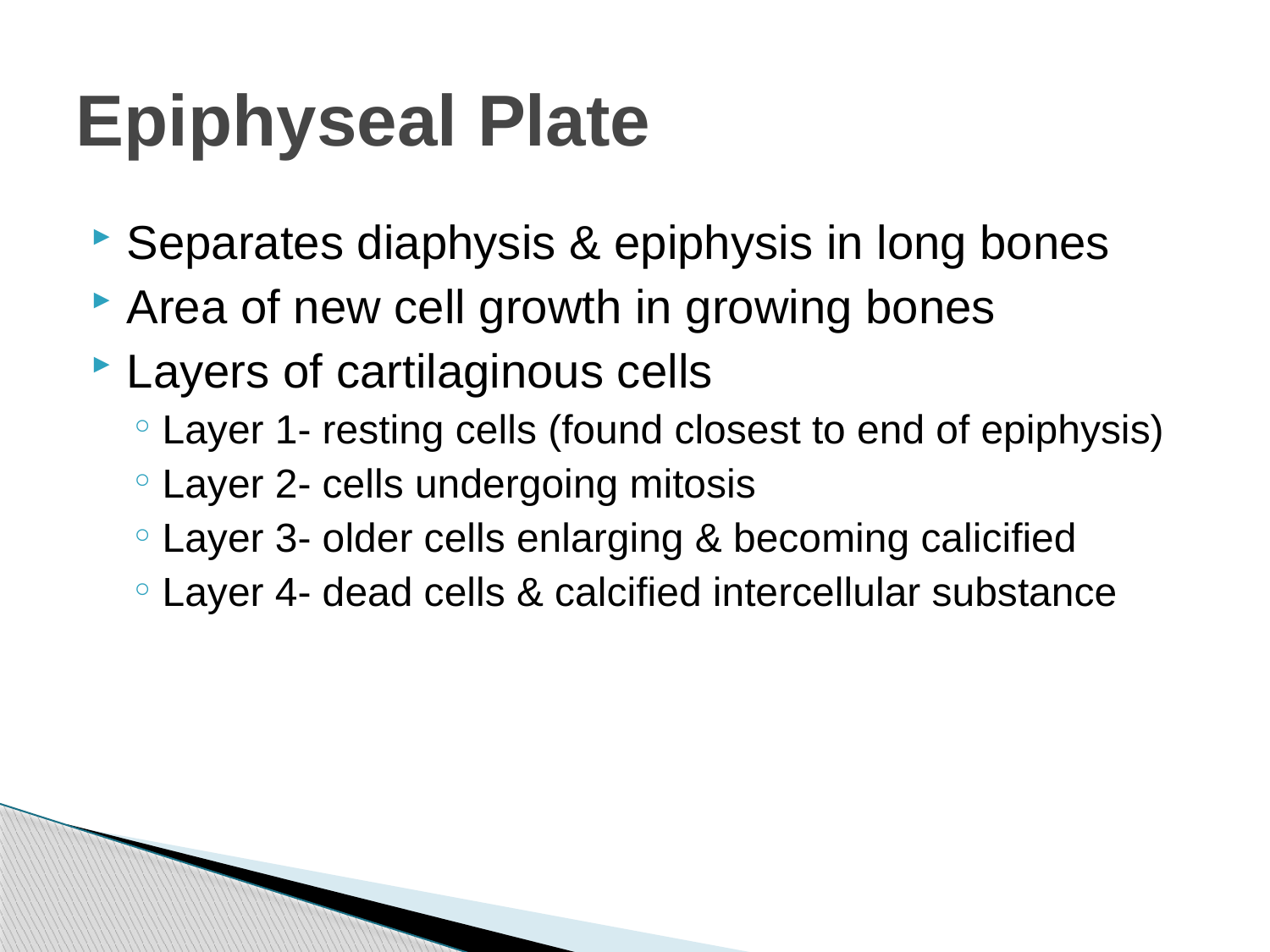

# Epiphyseal Plate
Separates diaphysis & epiphysis in long bones
Area of new cell growth in growing bones
Layers of cartilaginous cells
Layer 1- resting cells (found closest to end of epiphysis)
Layer 2- cells undergoing mitosis
Layer 3- older cells enlarging & becoming calicified
Layer 4- dead cells & calcified intercellular substance